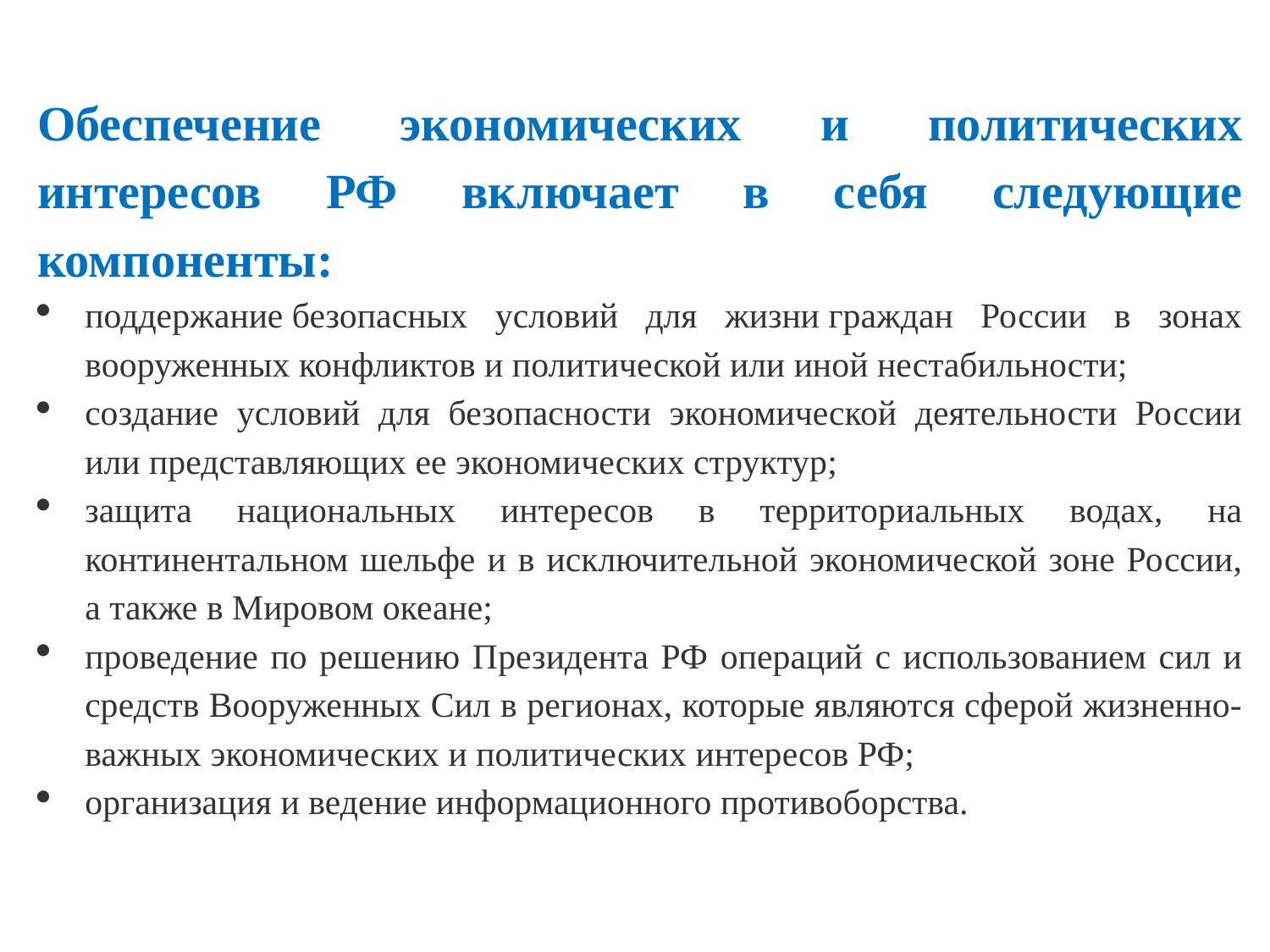

Обеспечение экономических и политических интересов РФ включает в себя следующие компоненты:
поддержание безопасных условий для жизни граждан России в зонах вооруженных конфликтов и политической или иной нестабильности;
создание условий для безопасности экономической деятельности России или представляющих ее экономических структур;
защита национальных интересов в территориальных водах, на континентальном шельфе и в исключительной экономической зоне России, а также в Мировом океане;
проведение по решению Президента РФ операций с использованием сил и средств Вооруженных Сил в регионах, которые являются сферой жизненно-важных экономических и политических интересов РФ;
организация и ведение информационного противоборства.